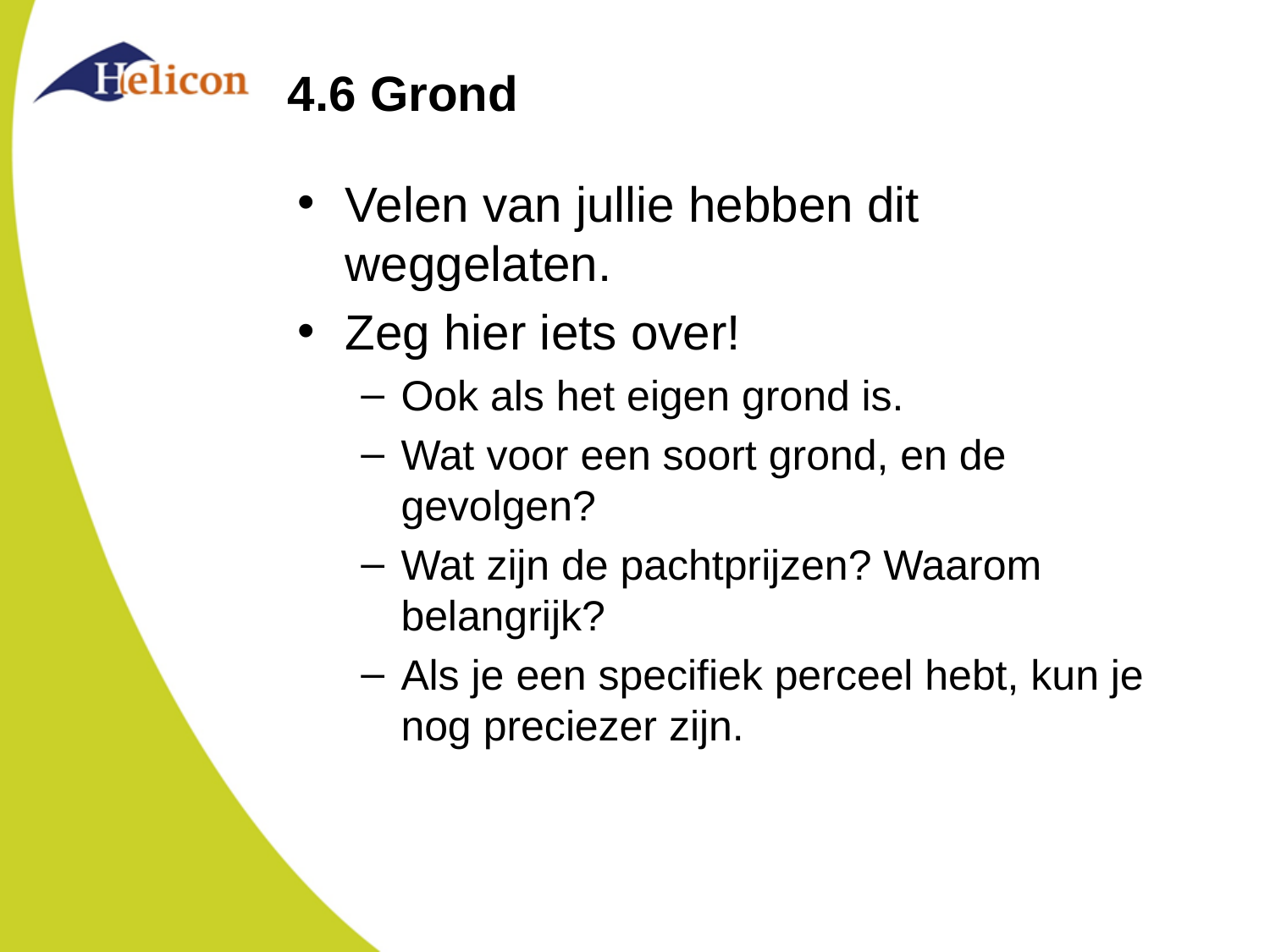

# 4.6 Grond
Velen van jullie hebben dit weggelaten.
Zeg hier iets over!
Ook als het eigen grond is.
Wat voor een soort grond, en de gevolgen?
Wat zijn de pachtprijzen? Waarom belangrijk?
Als je een specifiek perceel hebt, kun je nog preciezer zijn.